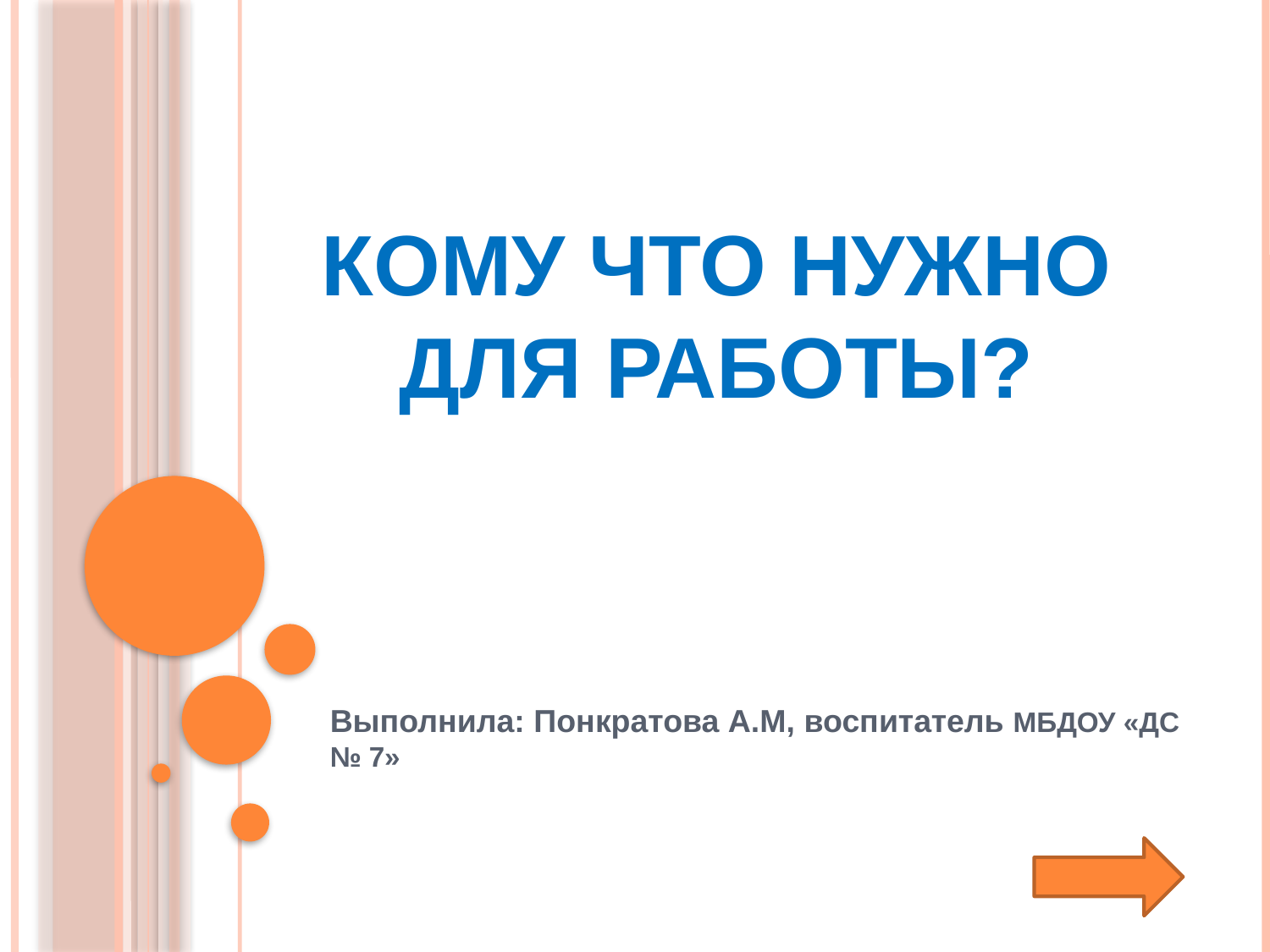

# Кому что нужно для работы?
Выполнила: Понкратова А.М, воспитатель МБДОУ «ДС № 7»